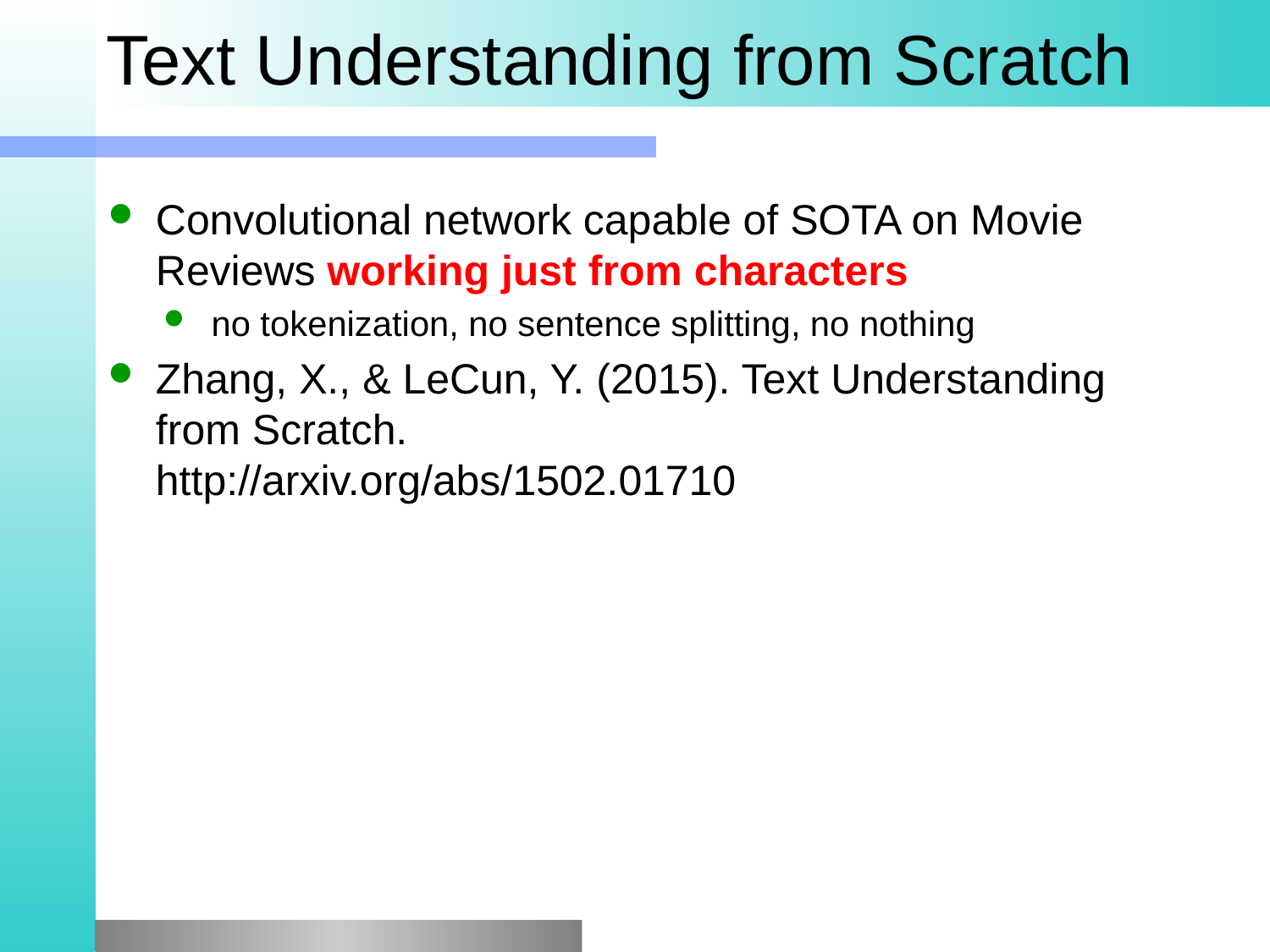

# Text Understanding from Scratch
Convolutional network capable of SOTA on Movie Reviews working just from characters
no tokenization, no sentence splitting, no nothing
Zhang, X., & LeCun, Y. (2015). Text Understanding from Scratch.
http://arxiv.org/abs/1502.01710